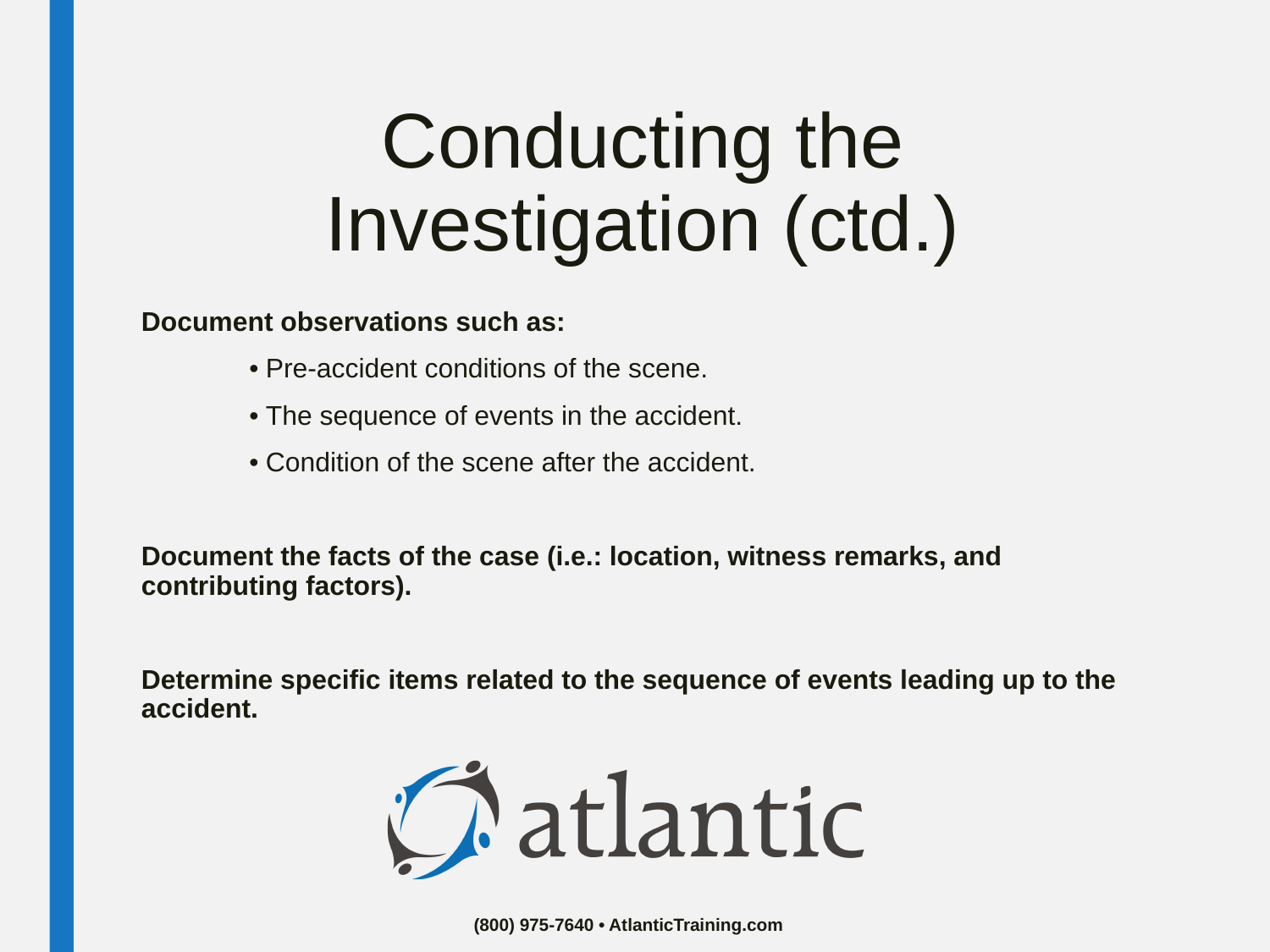

# Conducting the Investigation (ctd.)
Document observations such as:
	• Pre-accident conditions of the scene.
	• The sequence of events in the accident.
	• Condition of the scene after the accident.

Document the facts of the case (i.e.: location, witness remarks, and contributing factors).

Determine specific items related to the sequence of events leading up to the accident.
(800) 975-7640 • AtlanticTraining.com